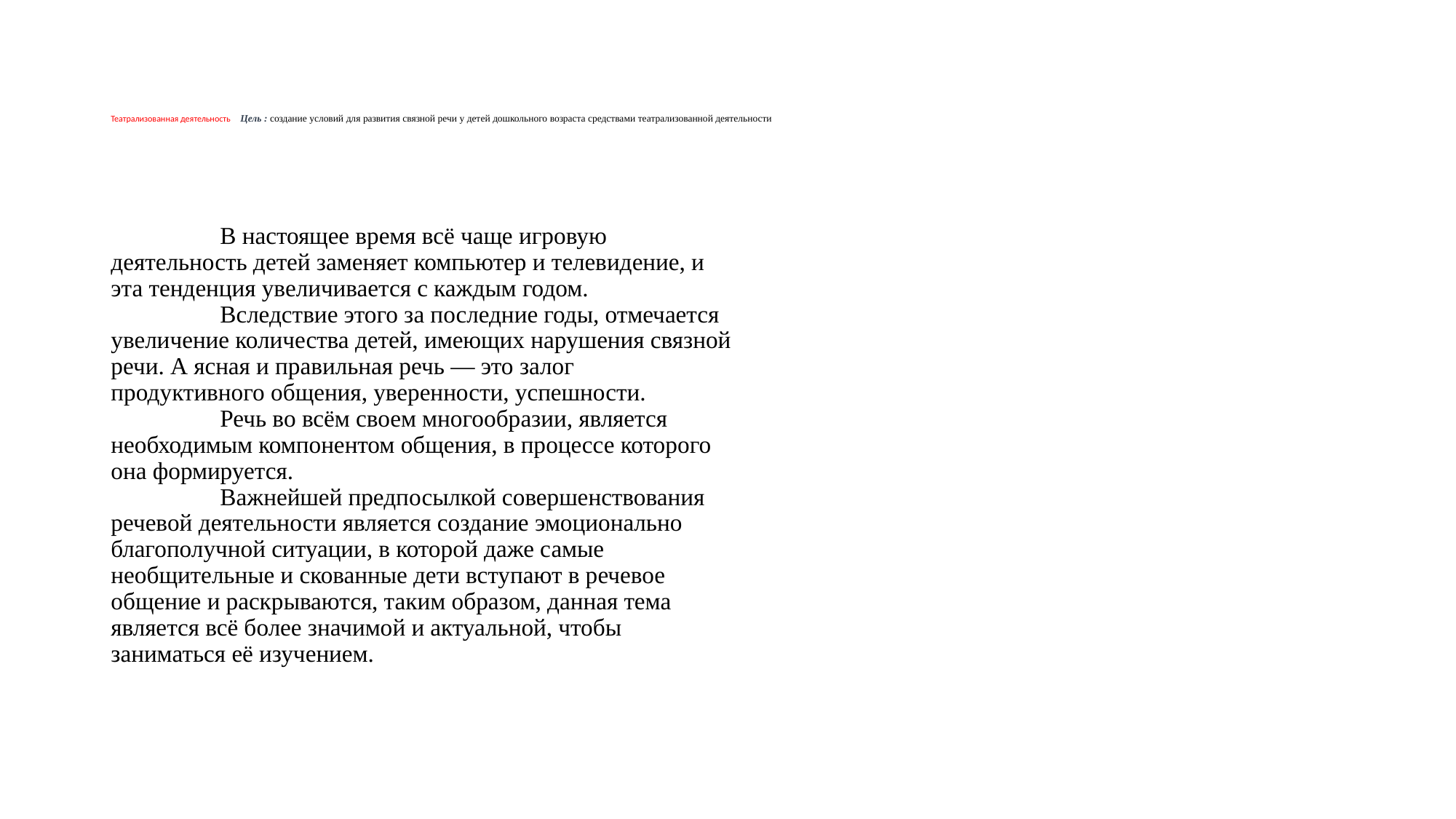

# Театрализованная деятельность     Цель : создание условий для развития связной речи у детей дошкольного возраста средствами театрализованной деятельности
	В настоящее время всё чаще игровую деятельность детей заменяет компьютер и телевидение, и эта тенденция увеличивается с каждым годом.
	Вследствие этого за последние годы, отмечается увеличение количества детей, имеющих нарушения связной речи. А ясная и правильная речь — это залог продуктивного общения, уверенности, успешности.
 	Речь во всём своем многообразии, является необходимым компонентом общения, в процессе которого она формируется.
	Важнейшей предпосылкой совершенствования речевой деятельности является создание эмоционально благополучной ситуации, в которой даже самые необщительные и скованные дети вступают в речевое общение и раскрываются, таким образом, данная тема является всё более значимой и актуальной, чтобы заниматься её изучением.